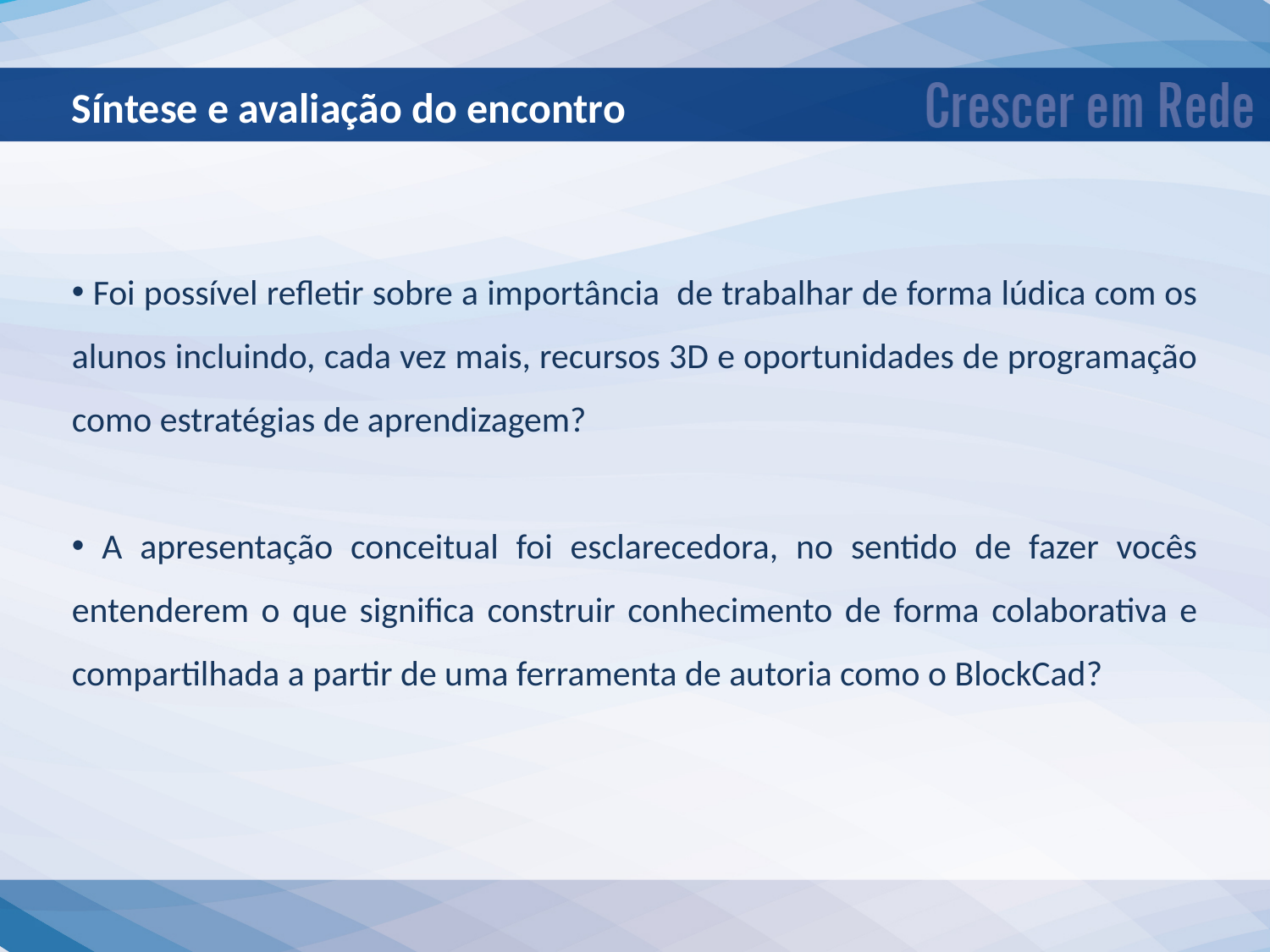

Síntese e avaliação do encontro

 Foi possível refletir sobre a importância  de trabalhar de forma lúdica com os alunos incluindo, cada vez mais, recursos 3D e oportunidades de programação como estratégias de aprendizagem?

 A apresentação conceitual foi esclarecedora, no sentido de fazer vocês entenderem o que significa construir conhecimento de forma colaborativa e compartilhada a partir de uma ferramenta de autoria como o BlockCad?